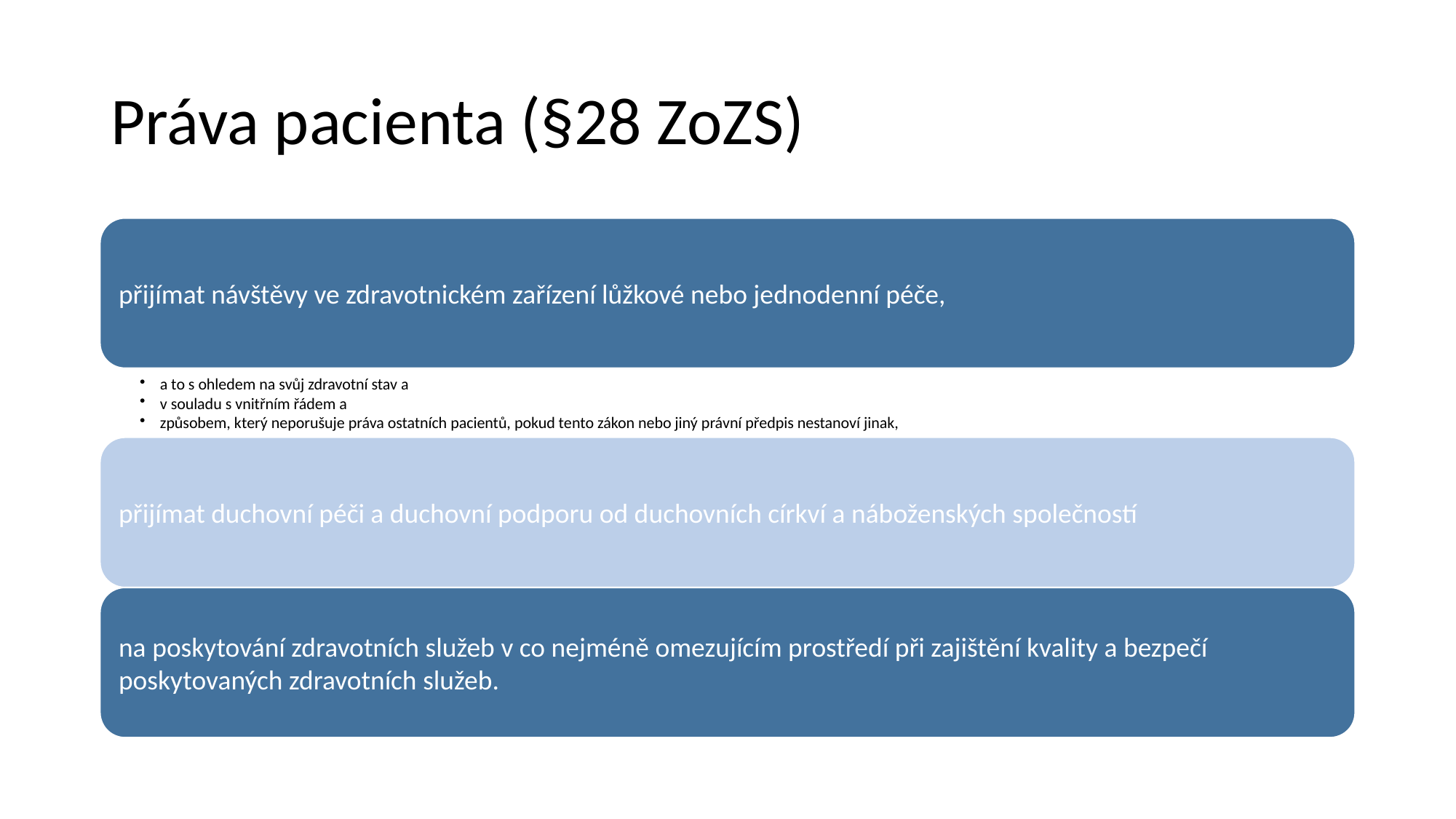

# Práva pacienta (§28 ZoZS)
přijímat návštěvy ve zdravotnickém zařízení lůžkové nebo jednodenní péče,
a to s ohledem na svůj zdravotní stav a
v souladu s vnitřním řádem a
způsobem, který neporušuje práva ostatních pacientů, pokud tento zákon nebo jiný právní předpis nestanoví jinak,
přijímat duchovní péči a duchovní podporu od duchovních církví a náboženských společností
na poskytování zdravotních služeb v co nejméně omezujícím prostředí při zajištění kvality a bezpečí poskytovaných zdravotních služeb.